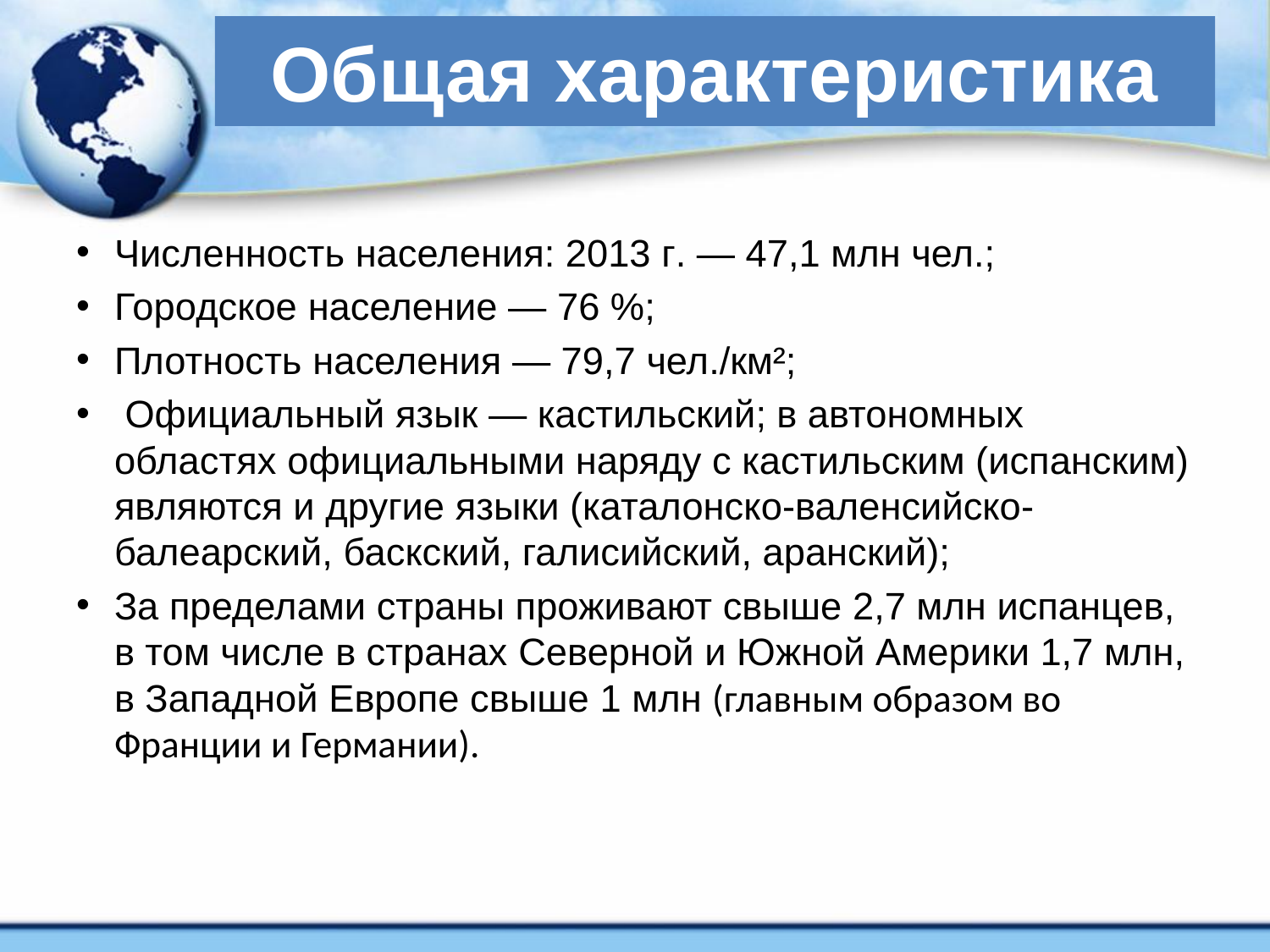

# Общая характеристика
Численность населения: 2013 г. — 47,1 млн чел.;
Городское население — 76 %;
Плотность населения — 79,7 чел./км²;
 Официальный язык — кастильский; в автономных областях официальными наряду с кастильским (испанским) являются и другие языки (каталонско-валенсийско-балеарский, баскский, галисийский, аранский);
За пределами страны проживают свыше 2,7 млн испанцев, в том числе в странах Северной и Южной Америки 1,7 млн, в Западной Европе свыше 1 млн (главным образом во Франции и Германии).